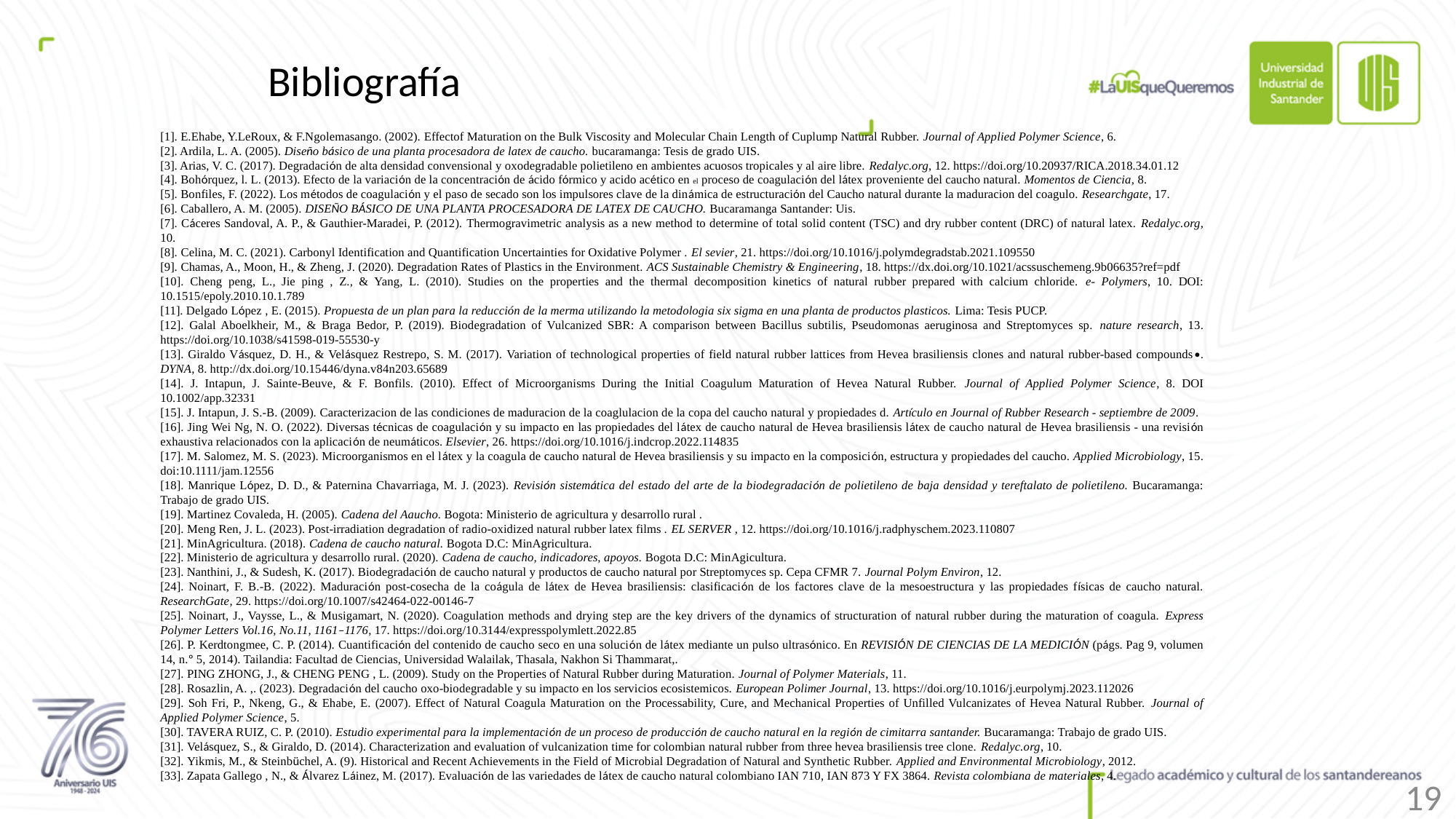

# Bibliografía
[1]. E.Ehabe, Y.LeRoux, & F.Ngolemasango. (2002). Effectof Maturation on the Bulk Viscosity and Molecular Chain Length of Cuplump Natural Rubber. Journal of Applied Polymer Science, 6.
[2]. Ardila, L. A. (2005). Diseño básico de una planta procesadora de latex de caucho. bucaramanga: Tesis de grado UIS.
[3]. Arias, V. C. (2017). Degradación de alta densidad convensional y oxodegradable polietileno en ambientes acuosos tropicales y al aire libre. Redalyc.org, 12. https://doi.org/10.20937/RICA.2018.34.01.12
[4]. Bohórquez, l. L. (2013). Efecto de la variación de la concentración de ácido fórmico y acido acético en el proceso de coagulación del látex proveniente del caucho natural. Momentos de Ciencia, 8.
[5]. Bonfiles, F. (2022). Los métodos de coagulación y el paso de secado son los impulsores clave de la dinámica de estructuración del Caucho natural durante la maduracion del coagulo. Researchgate, 17.
[6]. Caballero, A. M. (2005). DISEÑO BÁSICO DE UNA PLANTA PROCESADORA DE LATEX DE CAUCHO. Bucaramanga Santander: Uis.
[7]. Cáceres Sandoval, A. P., & Gauthier-Maradei, P. (2012). Thermogravimetric analysis as a new method to determine of total solid content (TSC) and dry rubber content (DRC) of natural latex. Redalyc.org, 10.
[8]. Celina, M. C. (2021). Carbonyl Identification and Quantification Uncertainties for Oxidative Polymer . El sevier, 21. https://doi.org/10.1016/j.polymdegradstab.2021.109550
[9]. Chamas, A., Moon, H., & Zheng, J. (2020). Degradation Rates of Plastics in the Environment. ACS Sustainable Chemistry & Engineering, 18. https://dx.doi.org/10.1021/acssuschemeng.9b06635?ref=pdf
[10]. Cheng peng, L., Jie ping , Z., & Yang, L. (2010). Studies on the properties and the thermal decomposition kinetics of natural rubber prepared with calcium chloride. e- Polymers, 10. DOI: 10.1515/epoly.2010.10.1.789
[11]. Delgado López , E. (2015). Propuesta de un plan para la reducción de la merma utilizando la metodologia six sigma en una planta de productos plasticos. Lima: Tesis PUCP.
[12]. Galal Aboelkheir, M., & Braga Bedor, P. (2019). Biodegradation of Vulcanized SBR: A comparison between Bacillus subtilis, Pseudomonas aeruginosa and Streptomyces sp. nature research, 13. https://doi.org/10.1038/s41598-019-55530-y
[13]. Giraldo Vásquez, D. H., & Velásquez Restrepo, S. M. (2017). Variation of technological properties of field natural rubber lattices from Hevea brasiliensis clones and natural rubber-based compounds•. DYNA, 8. http://dx.doi.org/10.15446/dyna.v84n203.65689
[14]. J. Intapun, J. Sainte-Beuve, & F. Bonfils. (2010). Effect of Microorganisms During the Initial Coagulum Maturation of Hevea Natural Rubber. Journal of Applied Polymer Science, 8. DOI 10.1002/app.32331
[15]. J. Intapun, J. S.-B. (2009). Caracterizacion de las condiciones de maduracion de la coaglulacion de la copa del caucho natural y propiedades d. Artículo en Journal of Rubber Research - septiembre de 2009.
[16]. Jing Wei Ng, N. O. (2022). Diversas técnicas de coagulación y su impacto en las propiedades del látex de caucho natural de Hevea brasiliensis látex de caucho natural de Hevea brasiliensis - una revisión exhaustiva relacionados con la aplicación de neumáticos. Elsevier, 26. https://doi.org/10.1016/j.indcrop.2022.114835
[17]. M. Salomez, M. S. (2023). Microorganismos en el látex y la coagula de caucho natural de Hevea brasiliensis y su impacto en la composición, estructura y propiedades del caucho. Applied Microbiology, 15. doi:10.1111/jam.12556
[18]. Manrique López, D. D., & Paternina Chavarriaga, M. J. (2023). Revisión sistemática del estado del arte de la biodegradación de polietileno de baja densidad y tereftalato de polietileno. Bucaramanga: Trabajo de grado UIS.
[19]. Martinez Covaleda, H. (2005). Cadena del Aaucho. Bogota: Ministerio de agricultura y desarrollo rural .
[20]. Meng Ren, J. L. (2023). Post-irradiation degradation of radio-oxidized natural rubber latex films . EL SERVER , 12. https://doi.org/10.1016/j.radphyschem.2023.110807
[21]. MinAgricultura. (2018). Cadena de caucho natural. Bogota D.C: MinAgricultura.
[22]. Ministerio de agricultura y desarrollo rural. (2020). Cadena de caucho, indicadores, apoyos. Bogota D.C: MinAgicultura.
[23]. Nanthini, J., & Sudesh, K. (2017). Biodegradación de caucho natural y productos de caucho natural por Streptomyces sp. Cepa CFMR 7. Journal Polym Environ, 12.
[24]. Noinart, F. B.-B. (2022). Maduración post-cosecha de la coágula de látex de Hevea brasiliensis: clasificación de los factores clave de la mesoestructura y las propiedades físicas de caucho natural. ResearchGate, 29. https://doi.org/10.1007/s42464-022-00146-7
[25]. Noinart, J., Vaysse, L., & Musigamart, N. (2020). Coagulation methods and drying step are the key drivers of the dynamics of structuration of natural rubber during the maturation of coagula. Express Polymer Letters Vol.16, No.11, 1161–1176, 17. https://doi.org/10.3144/expresspolymlett.2022.85
[26]. P. Kerdtongmee, C. P. (2014). Cuantificación del contenido de caucho seco en una solución de látex mediante un pulso ultrasónico. En REVISIÓN DE CIENCIAS DE LA MEDICIÓN (págs. Pag 9, volumen 14, n.º 5, 2014). Tailandia: Facultad de Ciencias, Universidad Walailak, Thasala, Nakhon Si Thammarat,.
[27]. PING ZHONG, J., & CHENG PENG , L. (2009). Study on the Properties of Natural Rubber during Maturation. Journal of Polymer Materials, 11.
[28]. Rosazlin, A. ,. (2023). Degradación del caucho oxo-biodegradable y su impacto en los servicios ecosistemicos. European Polimer Journal, 13. https://doi.org/10.1016/j.eurpolymj.2023.112026
[29]. Soh Fri, P., Nkeng, G., & Ehabe, E. (2007). Effect of Natural Coagula Maturation on the Processability, Cure, and Mechanical Properties of Unfilled Vulcanizates of Hevea Natural Rubber. Journal of Applied Polymer Science, 5.
[30]. TAVERA RUIZ, C. P. (2010). Estudio experimental para la implementación de un proceso de producción de caucho natural en la región de cimitarra santander. Bucaramanga: Trabajo de grado UIS.
[31]. Velásquez, S., & Giraldo, D. (2014). Characterization and evaluation of vulcanization time for colombian natural rubber from three hevea brasiliensis tree clone. Redalyc.org, 10.
[32]. Yikmis, M., & Steinbüchel, A. (9). Historical and Recent Achievements in the Field of Microbial Degradation of Natural and Synthetic Rubber. Applied and Environmental Microbiology, 2012.
[33]. Zapata Gallego , N., & Álvarez Láinez, M. (2017). Evaluación de las variedades de látex de caucho natural colombiano IAN 710, IAN 873 Y FX 3864. Revista colombiana de materiales, 4.

19